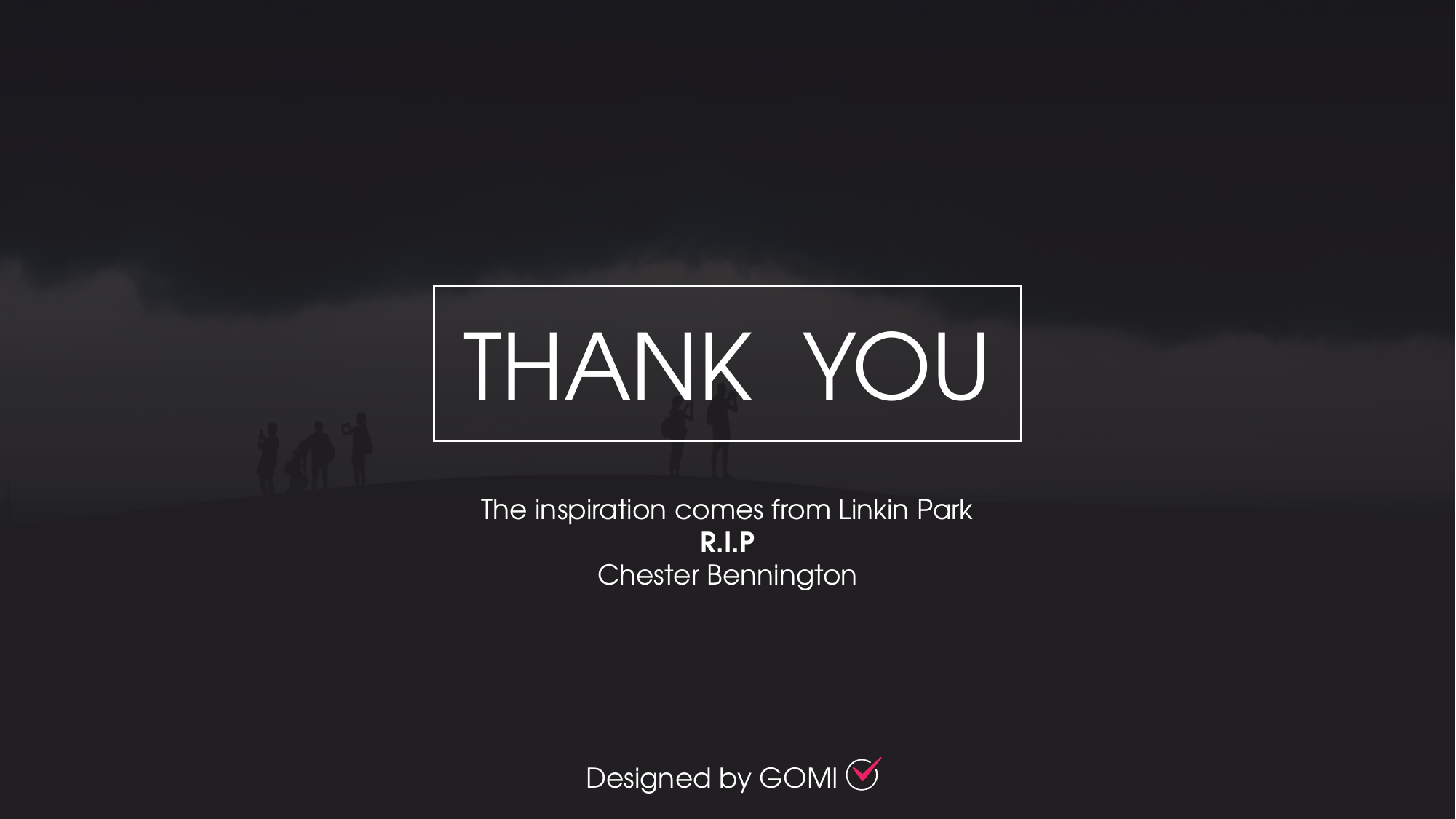

THANK  YOU
The inspiration comes from Linkin Park
R.I.P
Chester Bennington